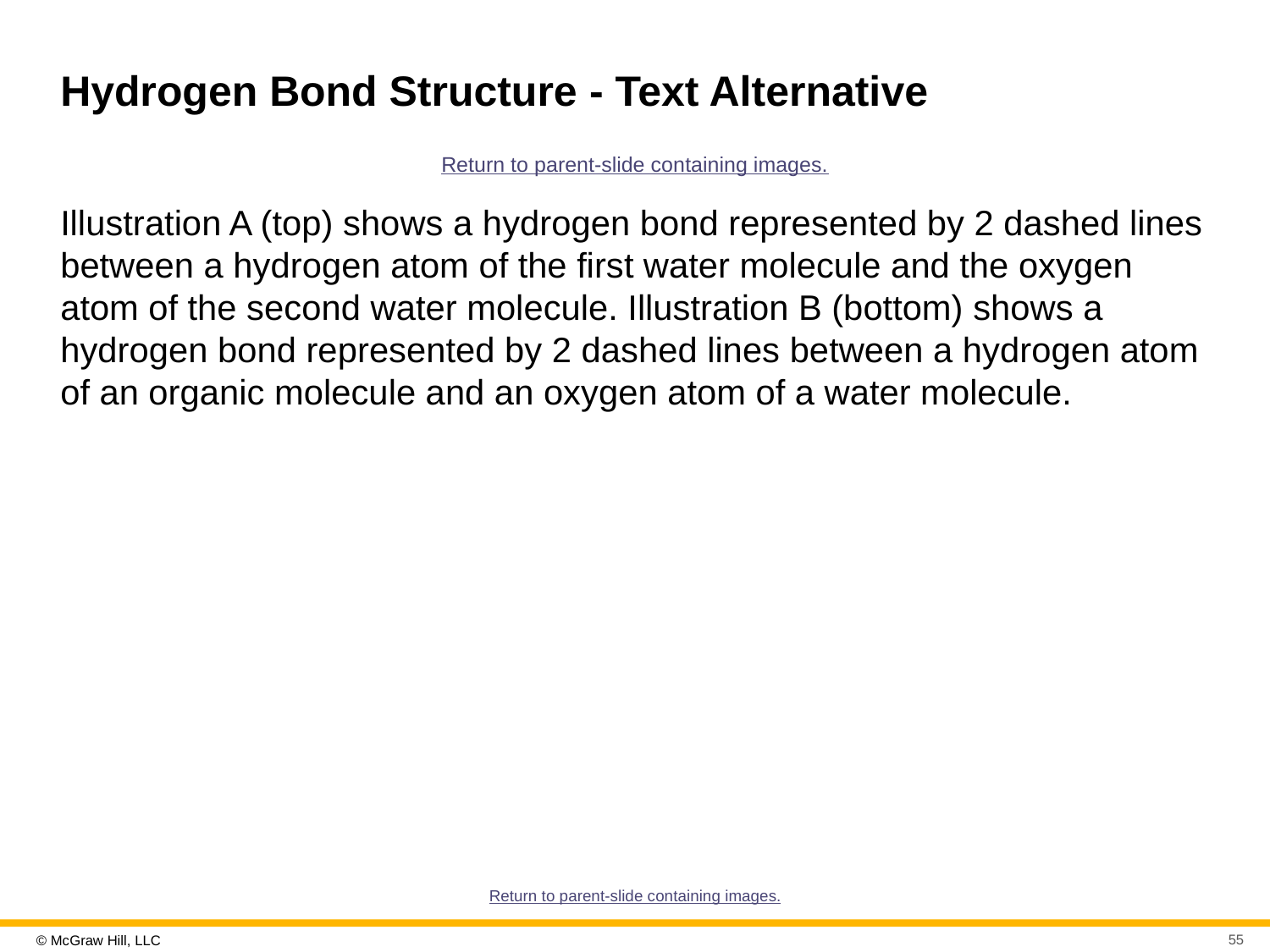

# Hydrogen Bond Structure - Text Alternative
Return to parent-slide containing images.
Illustration A (top) shows a hydrogen bond represented by 2 dashed lines between a hydrogen atom of the first water molecule and the oxygen atom of the second water molecule. Illustration B (bottom) shows a hydrogen bond represented by 2 dashed lines between a hydrogen atom of an organic molecule and an oxygen atom of a water molecule.
Return to parent-slide containing images.
55